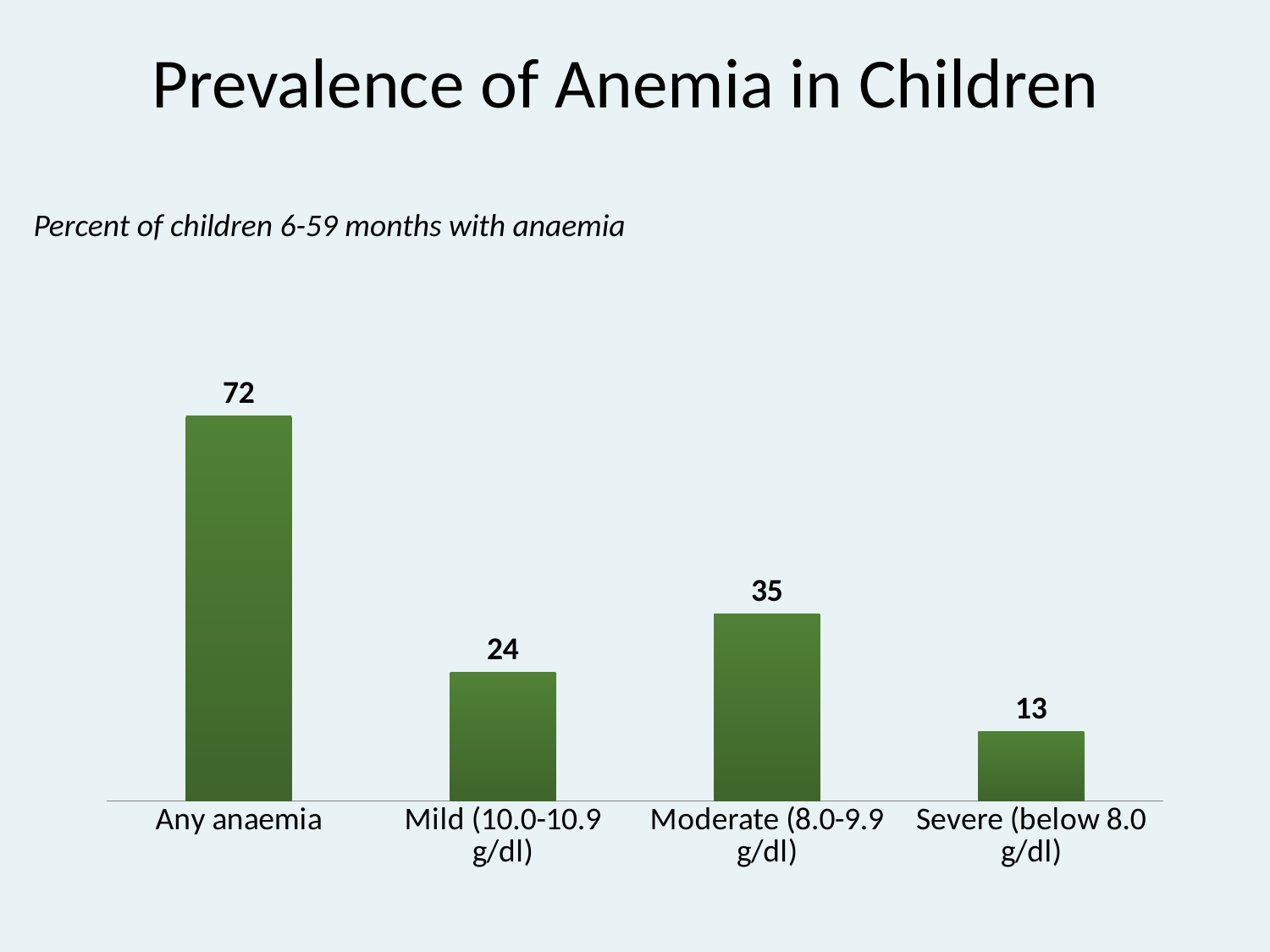

# Prevalence of Anemia in Children
Percent of children 6-59 months with anaemia

### Chart

| Category | Sales |
|---|---|
| Any anaemia | 72.0 |
| Mild (10.0-10.9 g/dl) | 24.0 |
| Moderate (8.0-9.9 g/dl) | 35.0 |
| Severe (below 8.0 g/dl) | 13.0 |